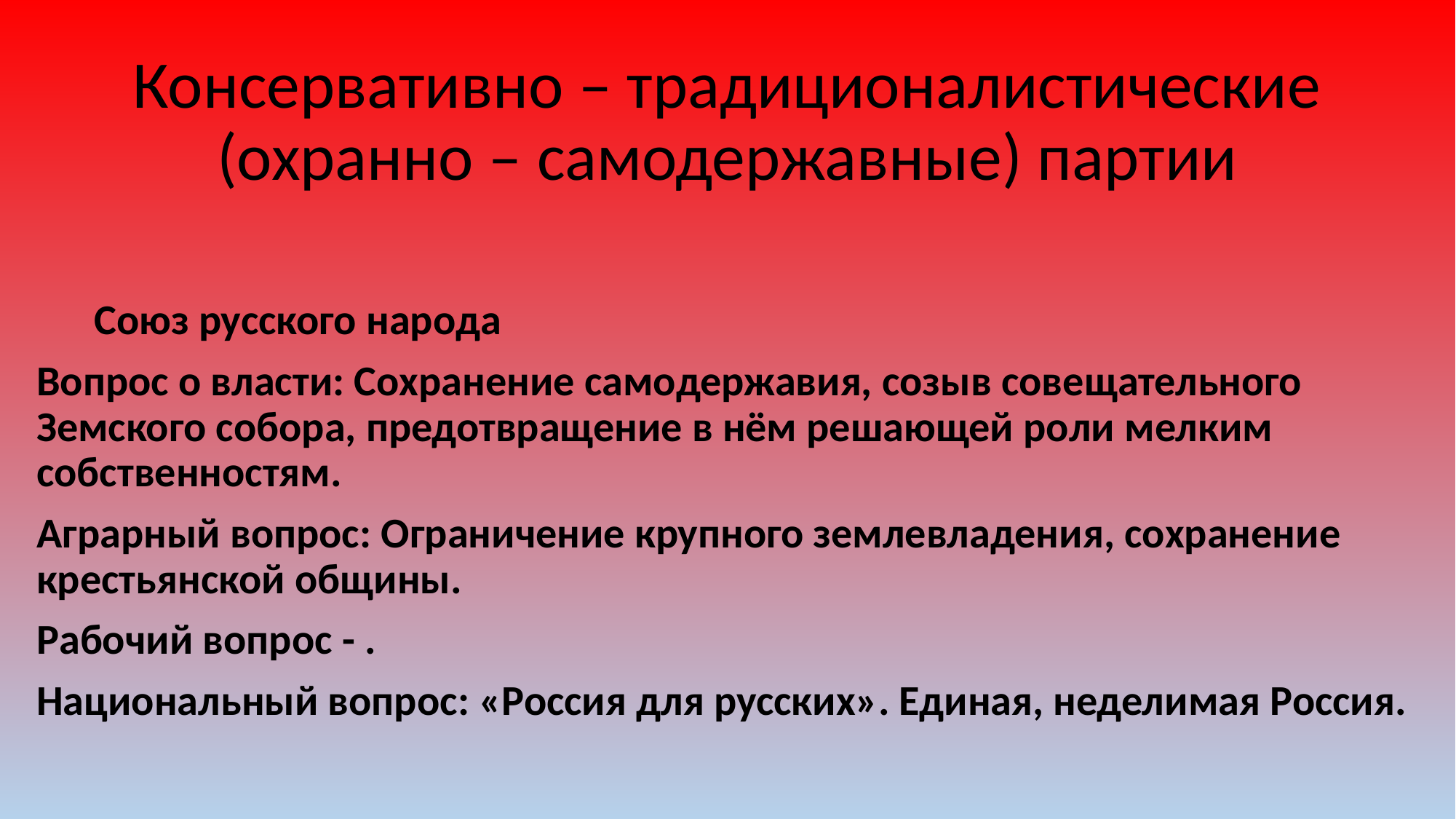

# Консервативно – традиционалистические (охранно – самодержавные) партии
                                                                                                                                                      Союз русского народа
Вопрос о власти: Сохранение самодержавия, созыв совещательного Земского собора, предотвращение в нём решающей роли мелким собственностям.
Аграрный вопрос: Ограничение крупного землевладения, сохранение крестьянской общины.
Рабочий вопрос - .
Национальный вопрос: «Россия для русских». Единая, неделимая Россия.